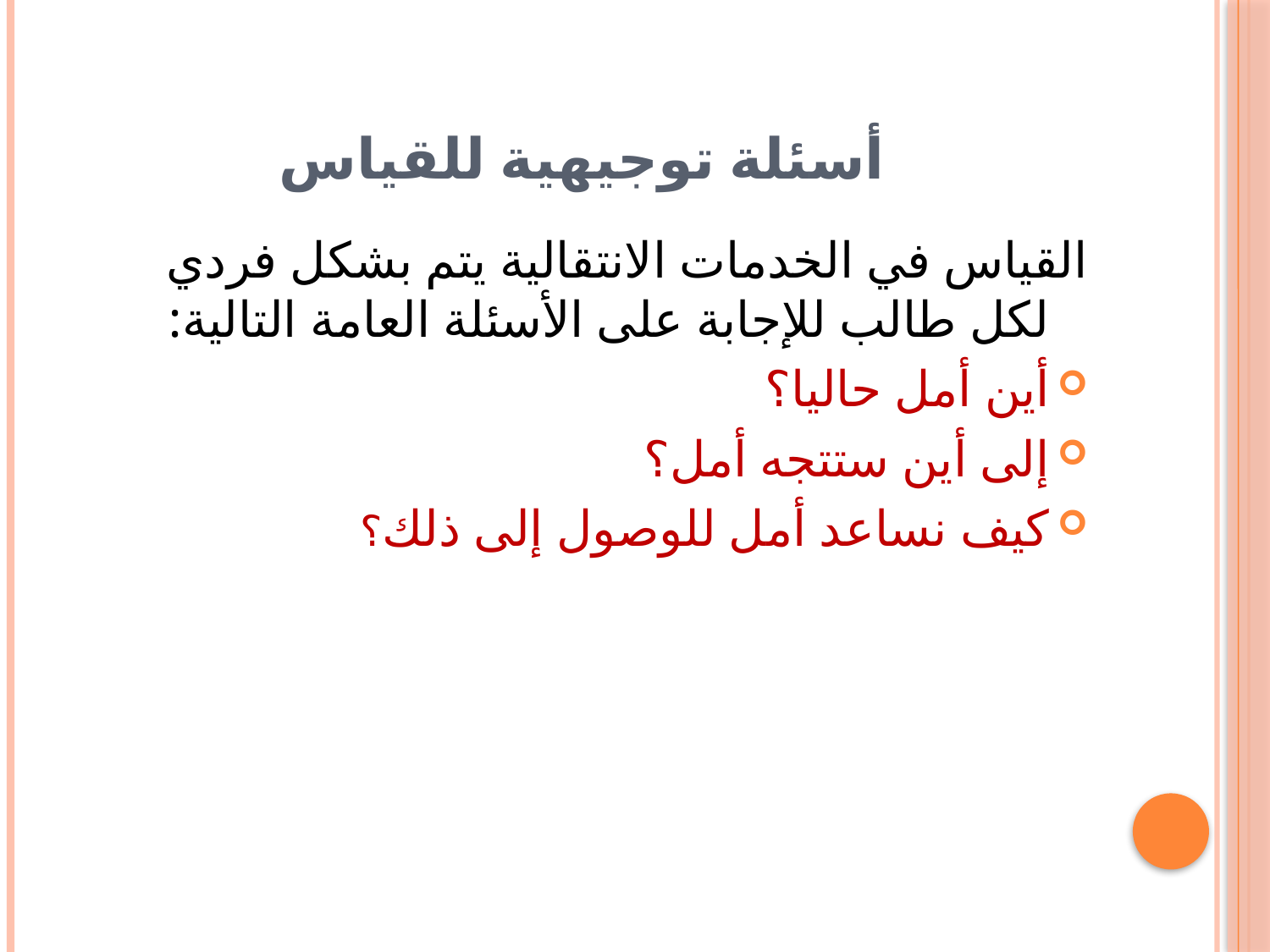

# أسئلة توجيهية للقياس
القياس في الخدمات الانتقالية يتم بشكل فردي لكل طالب للإجابة على الأسئلة العامة التالية:
أين أمل حاليا؟
إلى أين ستتجه أمل؟
كيف نساعد أمل للوصول إلى ذلك؟